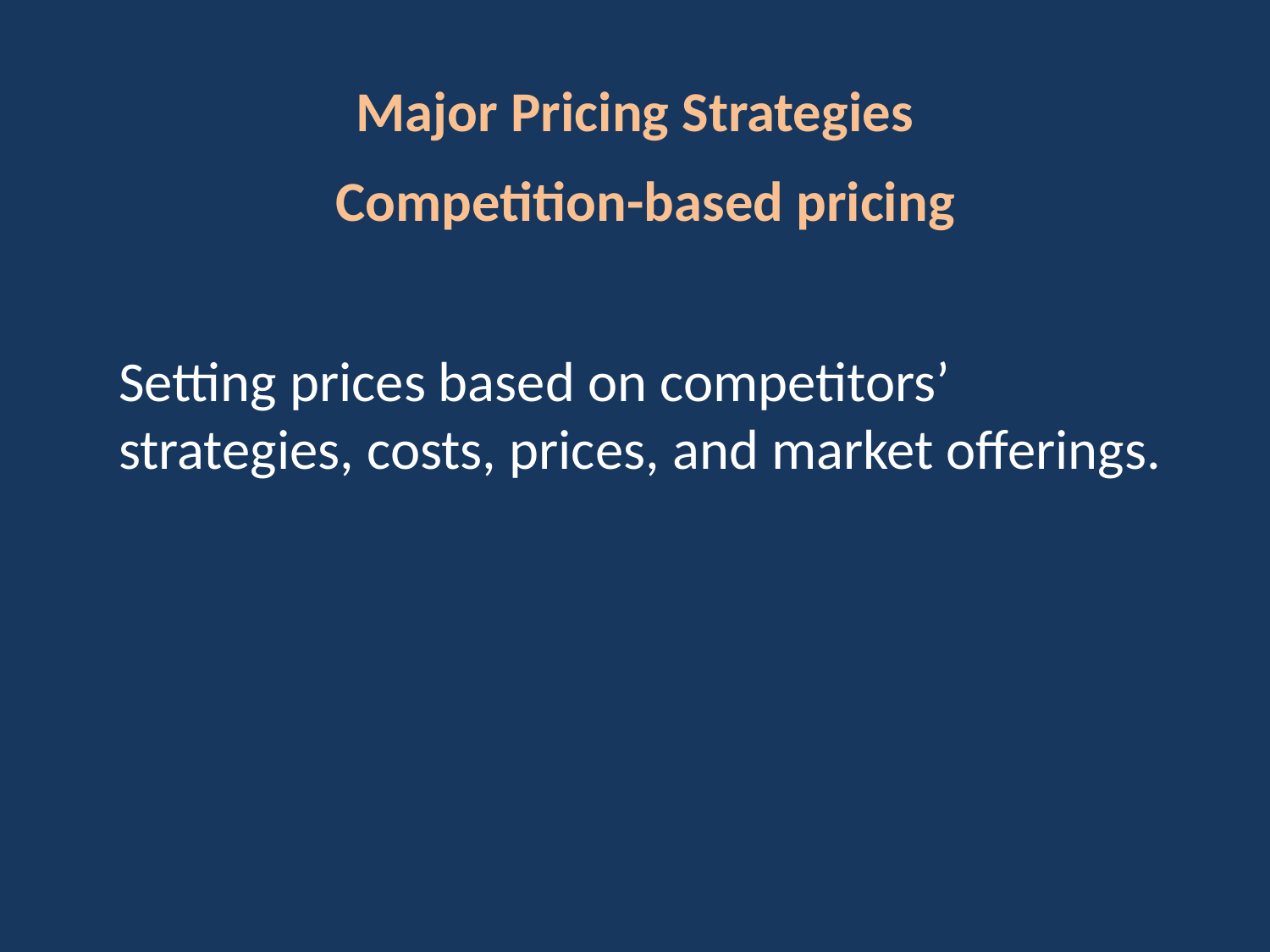

# Major Pricing Strategies
Competition-based pricing
Setting prices based on competitors’ strategies, costs, prices, and market offerings.